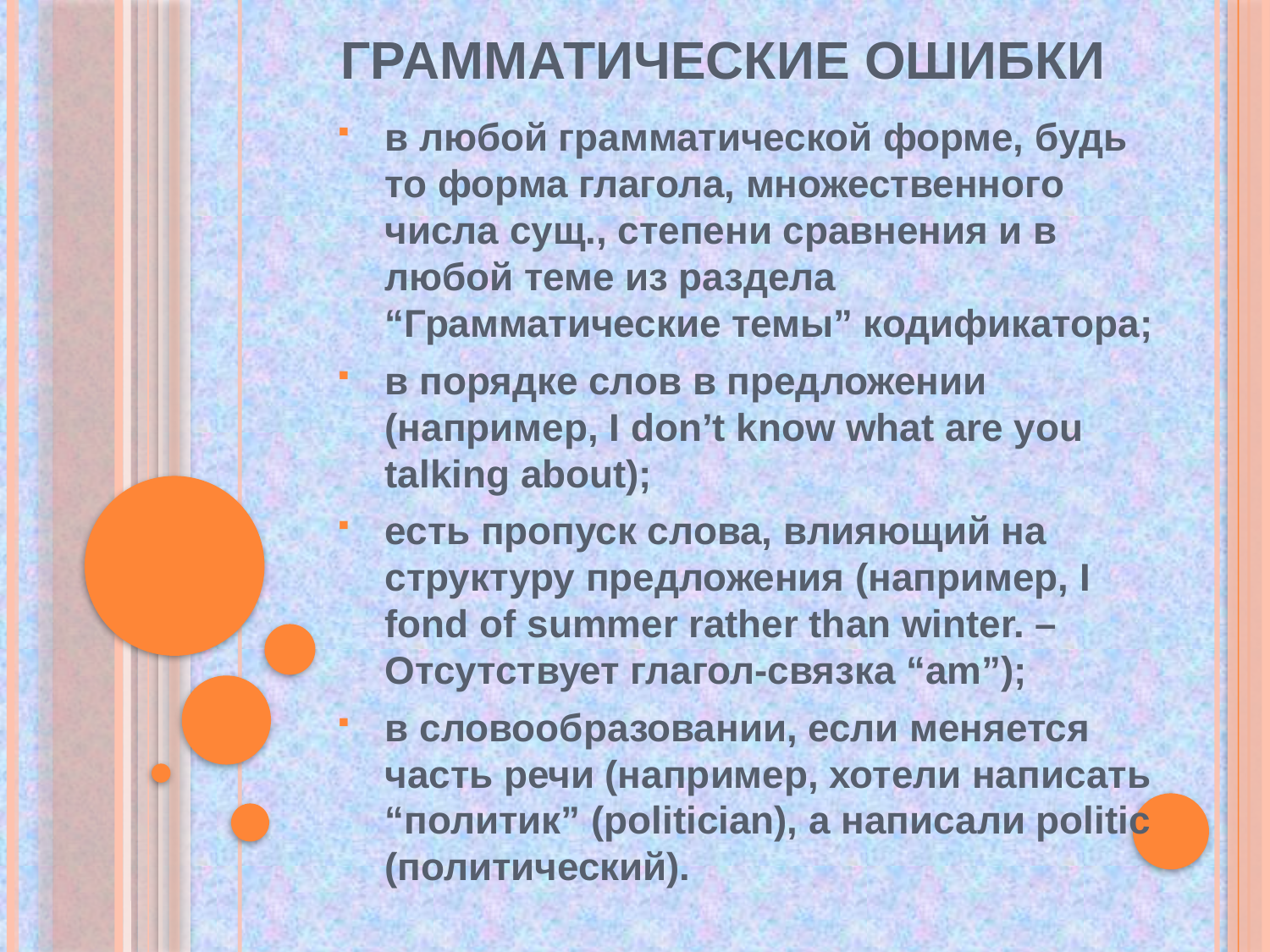

# Грамматические ошибки
в любой грамматической форме, будь то форма глагола, множественного числа сущ., степени сравнения и в любой теме из раздела “Грамматические темы” кодификатора;
в порядке слов в предложении (например, I don’t know what are you talking about);
есть пропуск слова, влияющий на структуру предложения (например, I fond of summer rather than winter. – Отсутствует глагол-связка “am”);
в словообразовании, если меняется часть речи (например, хотели написать “политик” (politician), а написали politic (политический).